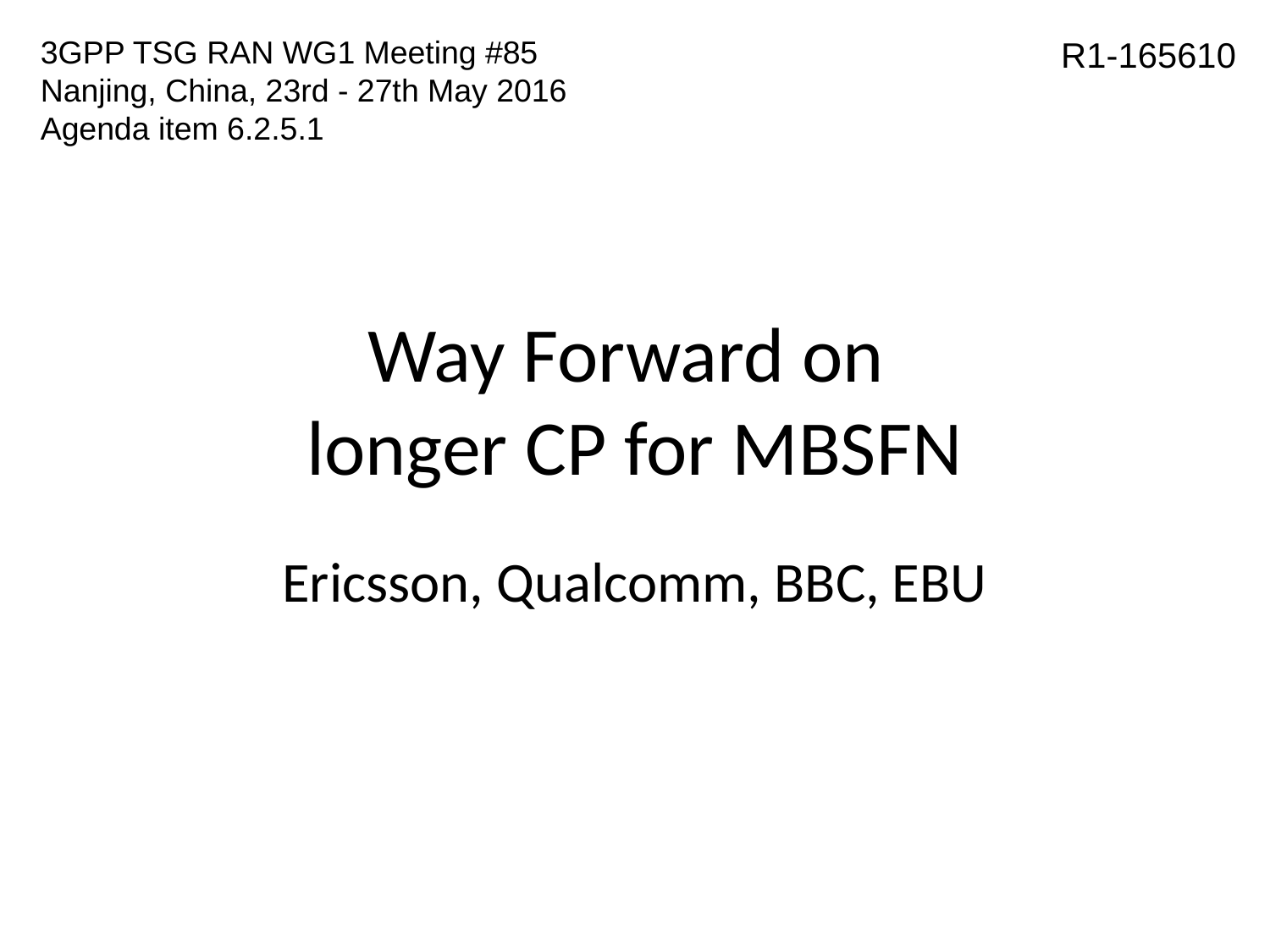

3GPP TSG RAN WG1 Meeting #85
Nanjing, China, 23rd - 27th May 2016
Agenda item 6.2.5.1
R1-165610
# Way Forward on longer CP for MBSFN
Ericsson, Qualcomm, BBC, EBU